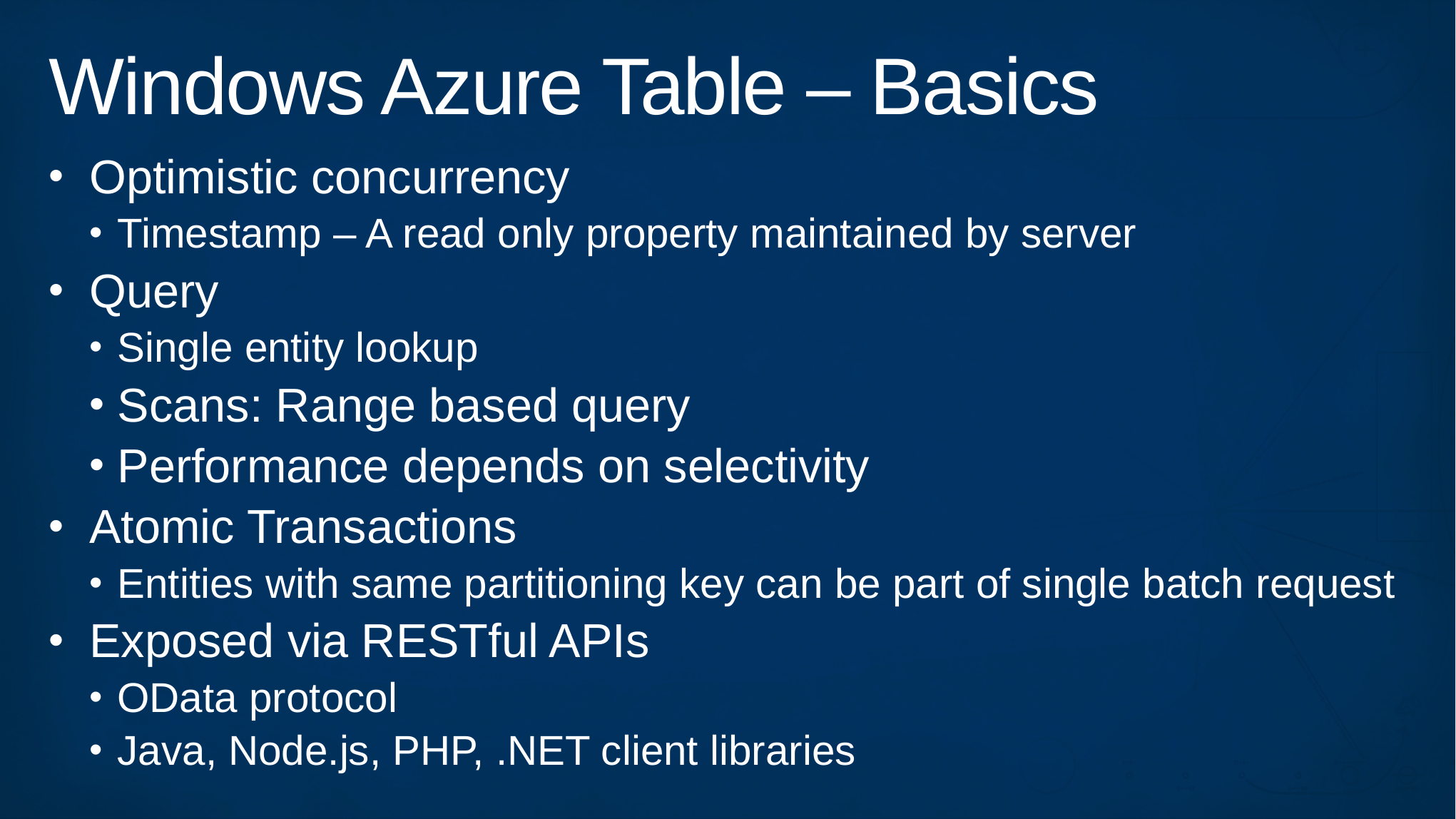

# Windows Azure Table – Basics
Optimistic concurrency
Timestamp – A read only property maintained by server
Query
Single entity lookup
Scans: Range based query
Performance depends on selectivity
Atomic Transactions
Entities with same partitioning key can be part of single batch request
Exposed via RESTful APIs
OData protocol
Java, Node.js, PHP, .NET client libraries